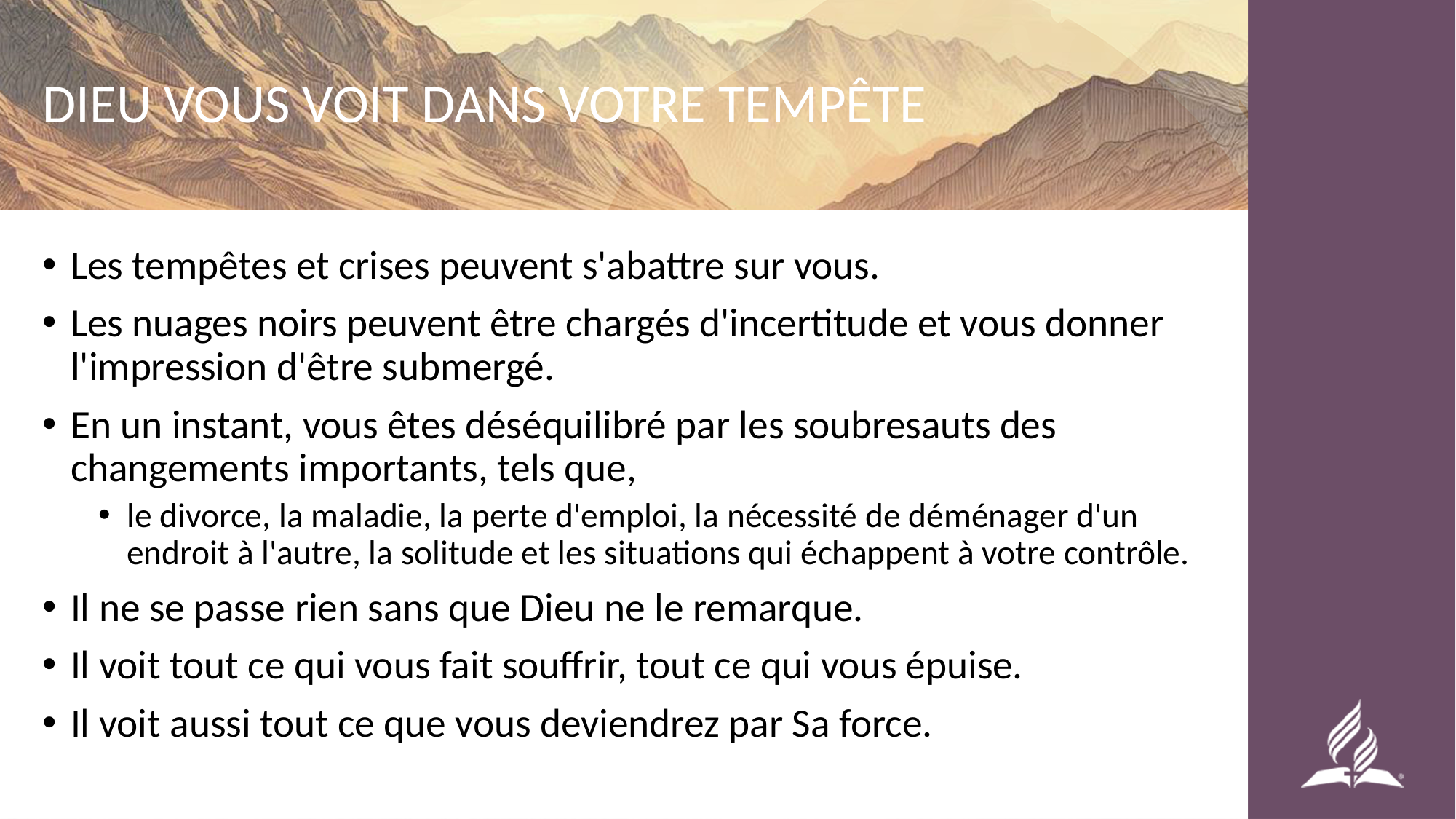

# DIEU VOUS VOIT DANS VOTRE TEMPÊTE
Les tempêtes et crises peuvent s'abattre sur vous.
Les nuages noirs peuvent être chargés d'incertitude et vous donner l'impression d'être submergé.
En un instant, vous êtes déséquilibré par les soubresauts des changements importants, tels que,
le divorce, la maladie, la perte d'emploi, la nécessité de déménager d'un endroit à l'autre, la solitude et les situations qui échappent à votre contrôle.
Il ne se passe rien sans que Dieu ne le remarque.
Il voit tout ce qui vous fait souffrir, tout ce qui vous épuise.
Il voit aussi tout ce que vous deviendrez par Sa force.